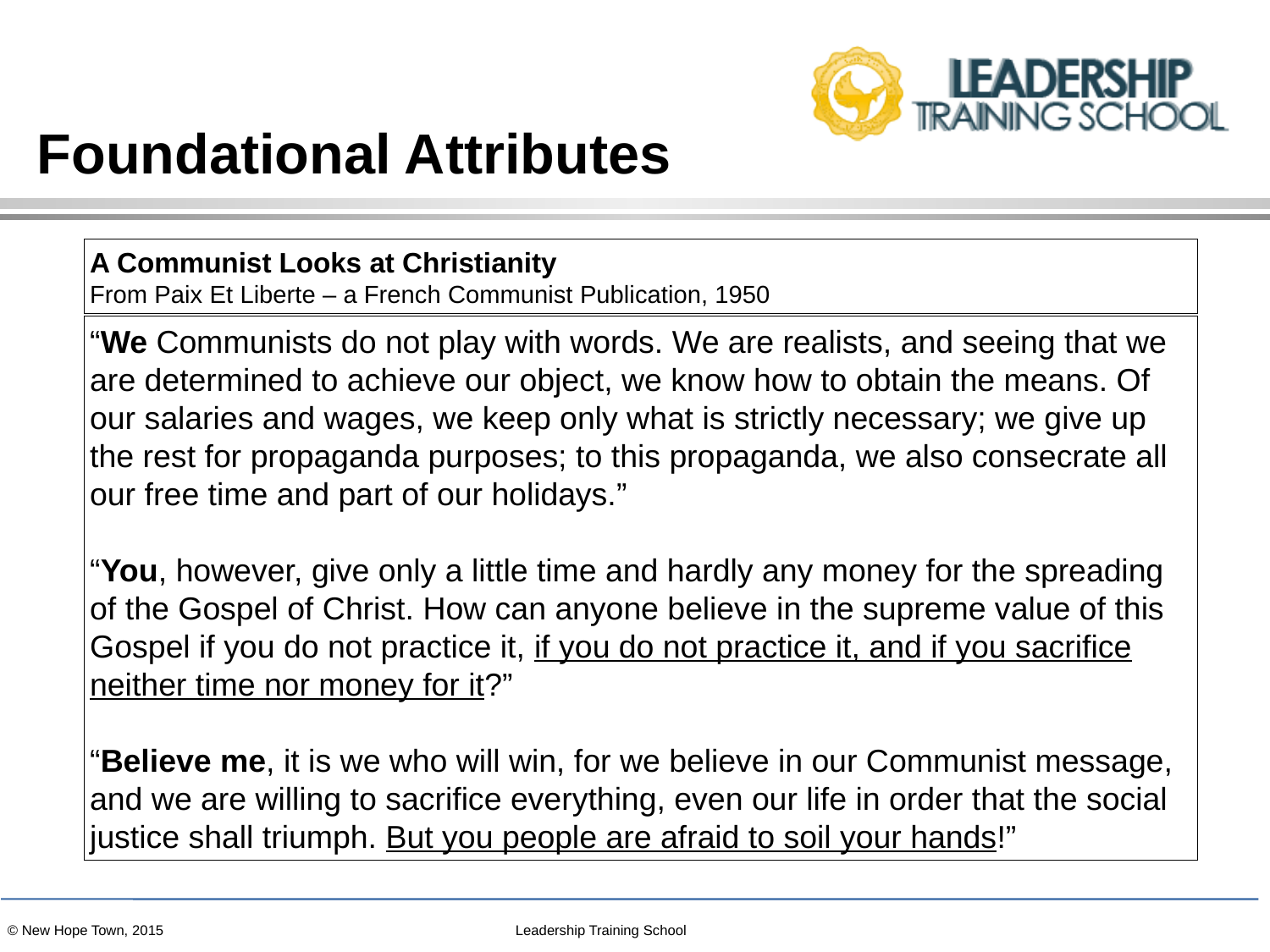

# Foundational Attributes
A Communist Looks at Christianity
From Paix Et Liberte – a French Communist Publication, 1950
“We Communists do not play with words. We are realists, and seeing that we are determined to achieve our object, we know how to obtain the means. Of our salaries and wages, we keep only what is strictly necessary; we give up the rest for propaganda purposes; to this propaganda, we also consecrate all our free time and part of our holidays.”

“You, however, give only a little time and hardly any money for the spreading of the Gospel of Christ. How can anyone believe in the supreme value of this Gospel if you do not practice it, if you do not practice it, and if you sacrifice neither time nor money for it?”

“Believe me, it is we who will win, for we believe in our Communist message, and we are willing to sacrifice everything, even our life in order that the social justice shall triumph. But you people are afraid to soil your hands!”
9